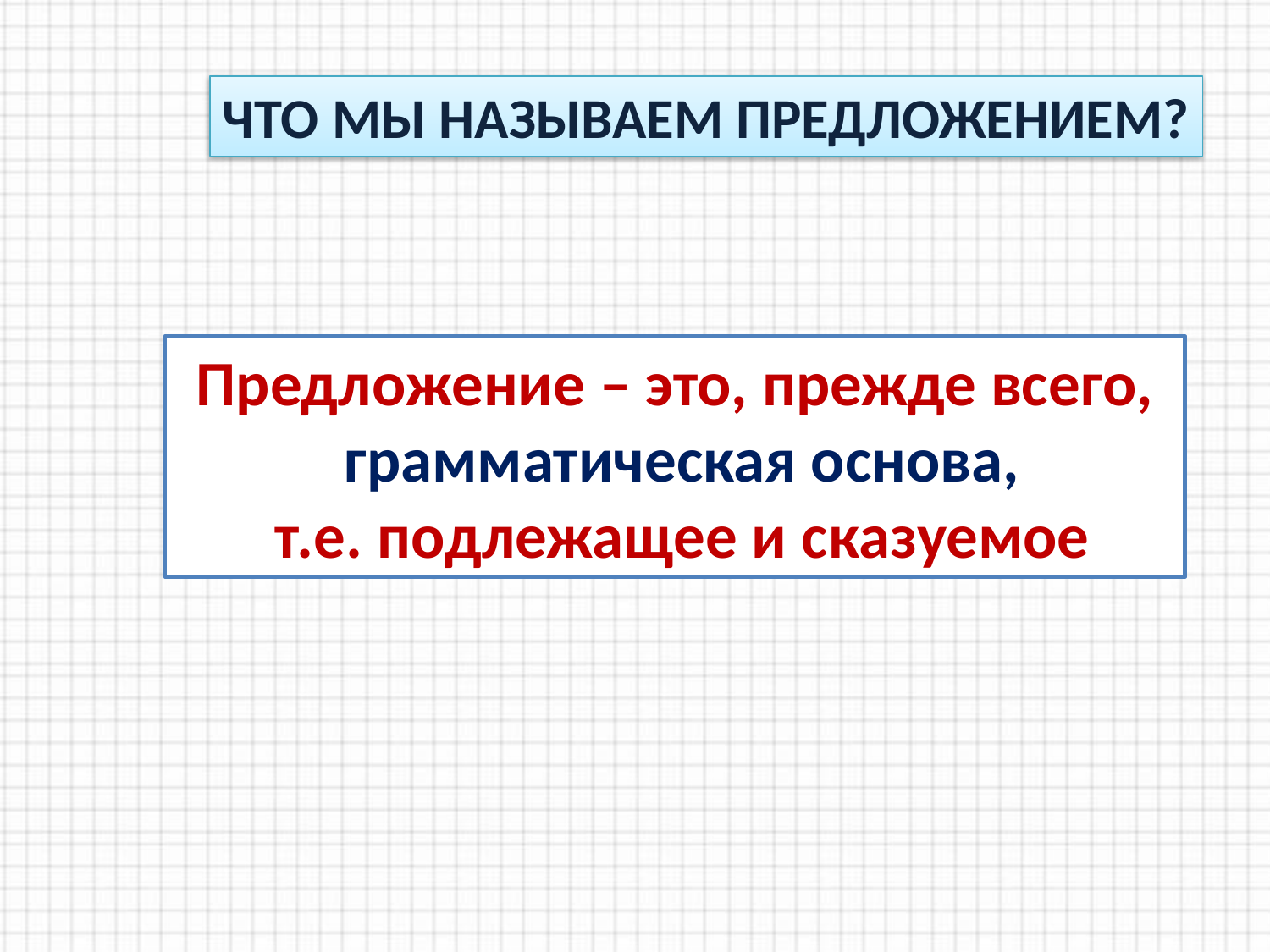

Что мы называем предложением?
Предложение – это, прежде всего,
 грамматическая основа,
 т.е. подлежащее и сказуемое